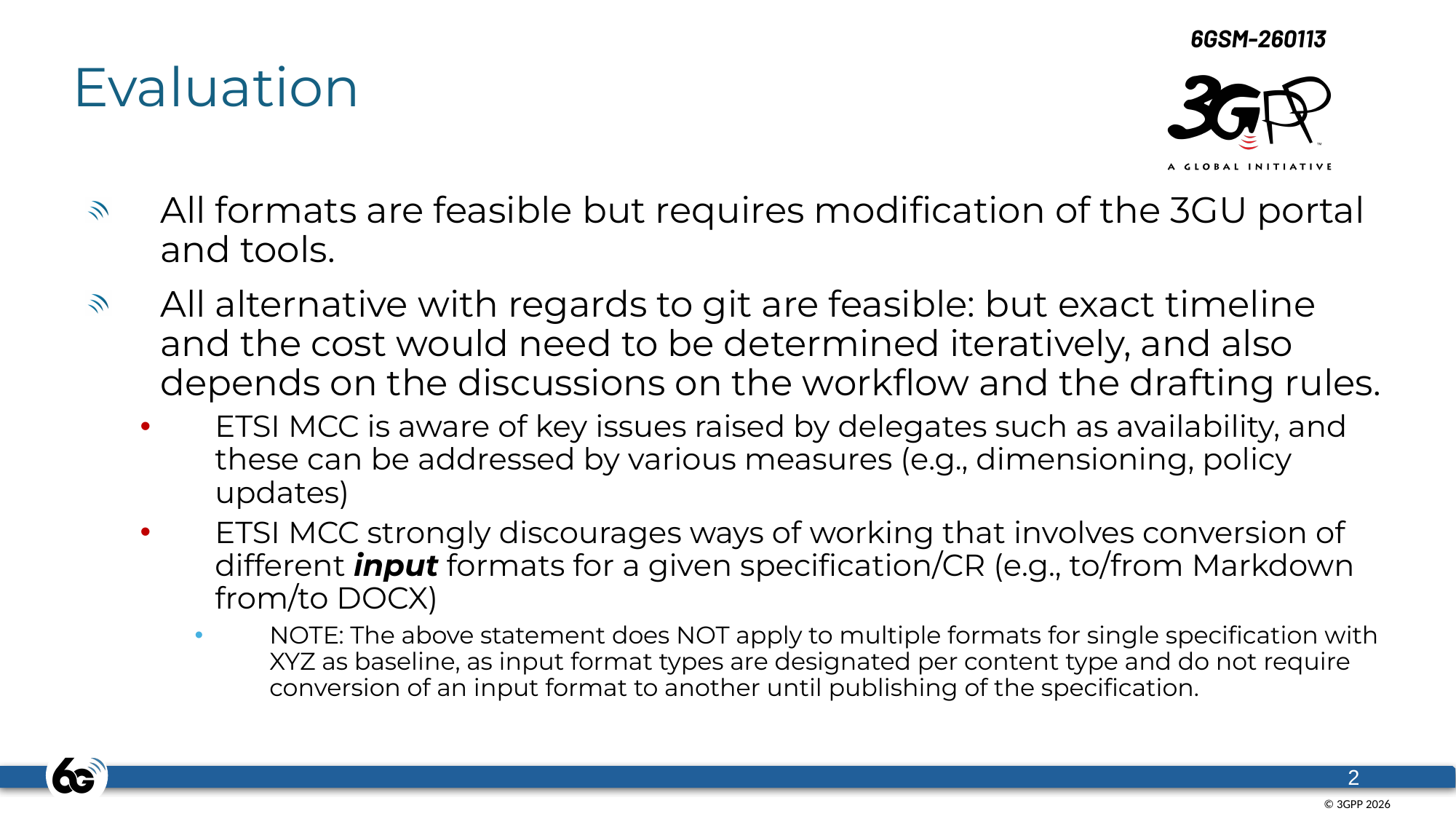

# Evaluation
6GSM-260113

All formats are feasible but requires modification of the 3GU portal and tools.
All alternative with regards to git are feasible: but exact timeline and the cost would need to be determined iteratively, and also depends on the discussions on the workflow and the drafting rules.
ETSI MCC is aware of key issues raised by delegates such as availability, and these can be addressed by various measures (e.g., dimensioning, policy updates)
ETSI MCC strongly discourages ways of working that involves conversion of different input formats for a given specification/CR (e.g., to/from Markdown from/to DOCX)
NOTE: The above statement does NOT apply to multiple formats for single specification with XYZ as baseline, as input format types are designated per content type and do not require conversion of an input format to another until publishing of the specification.